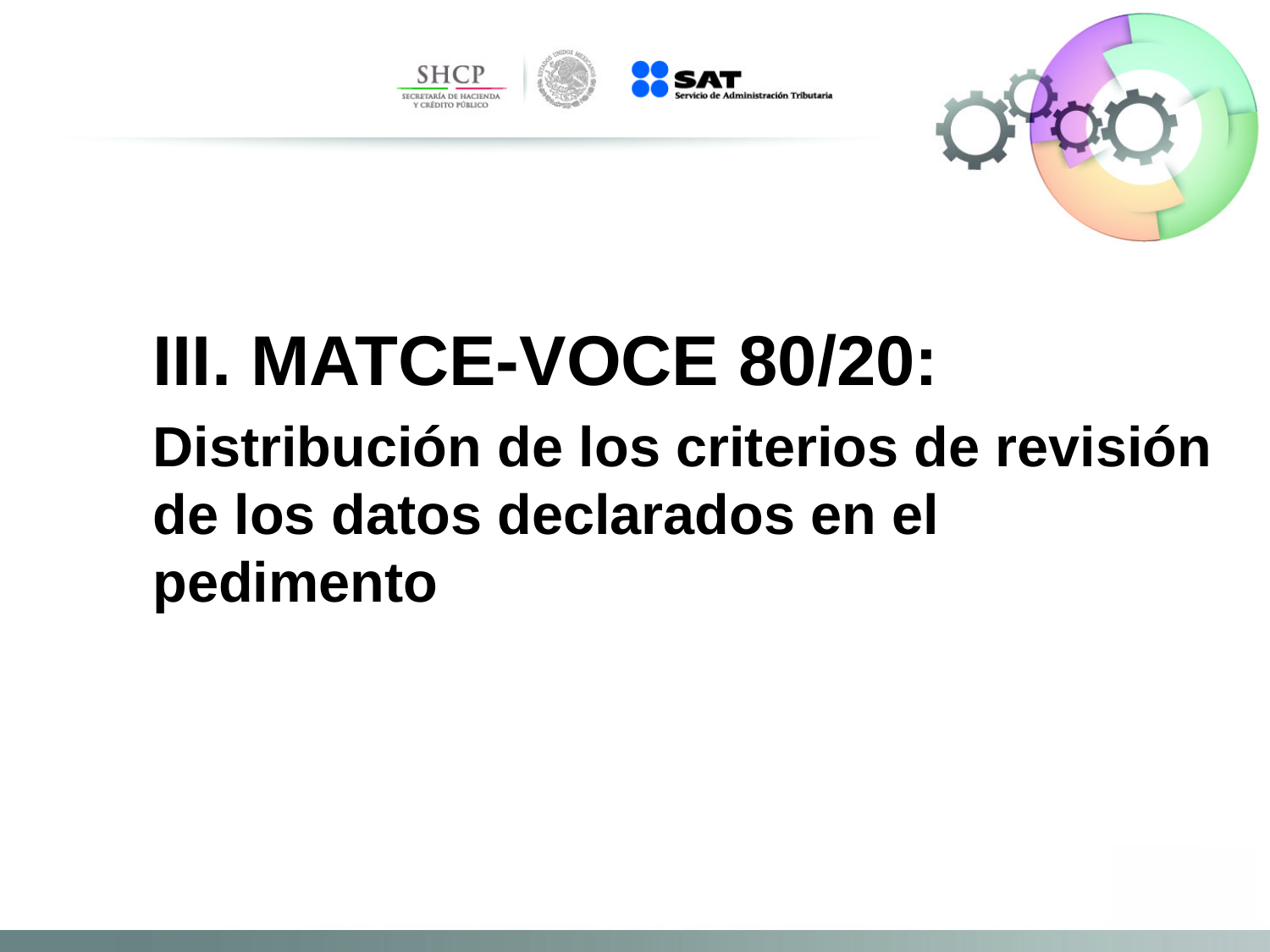

III. MATCE-VOCE 80/20:
Distribución de los criterios de revisión de los datos declarados en el pedimento